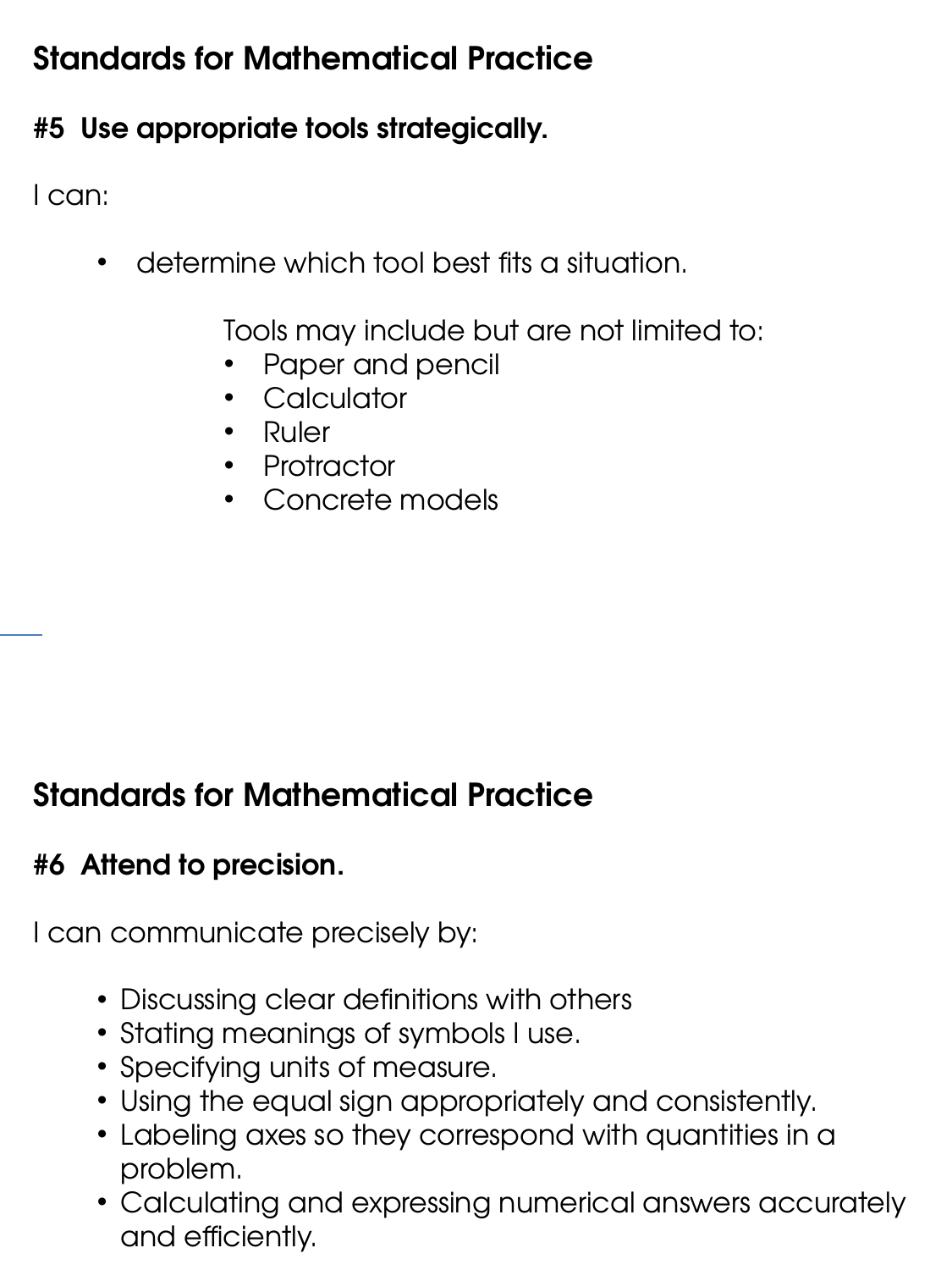

Standards for Mathematical Practice

#5  Use appropriate tools strategically.

I can:

determine which tool best fits a situation.

	Tools may include but are not limited to:
Paper and pencil
Calculator
Ruler
Protractor
Concrete models
Standards for Mathematical Practice

#6  Attend to precision.

I can communicate precisely by:

Discussing clear definitions with others
Stating meanings of symbols I use.
Specifying units of measure.
Using the equal sign appropriately and consistently.
Labeling axes so they correspond with quantities in a problem.
Calculating and expressing numerical answers accurately and efficiently.